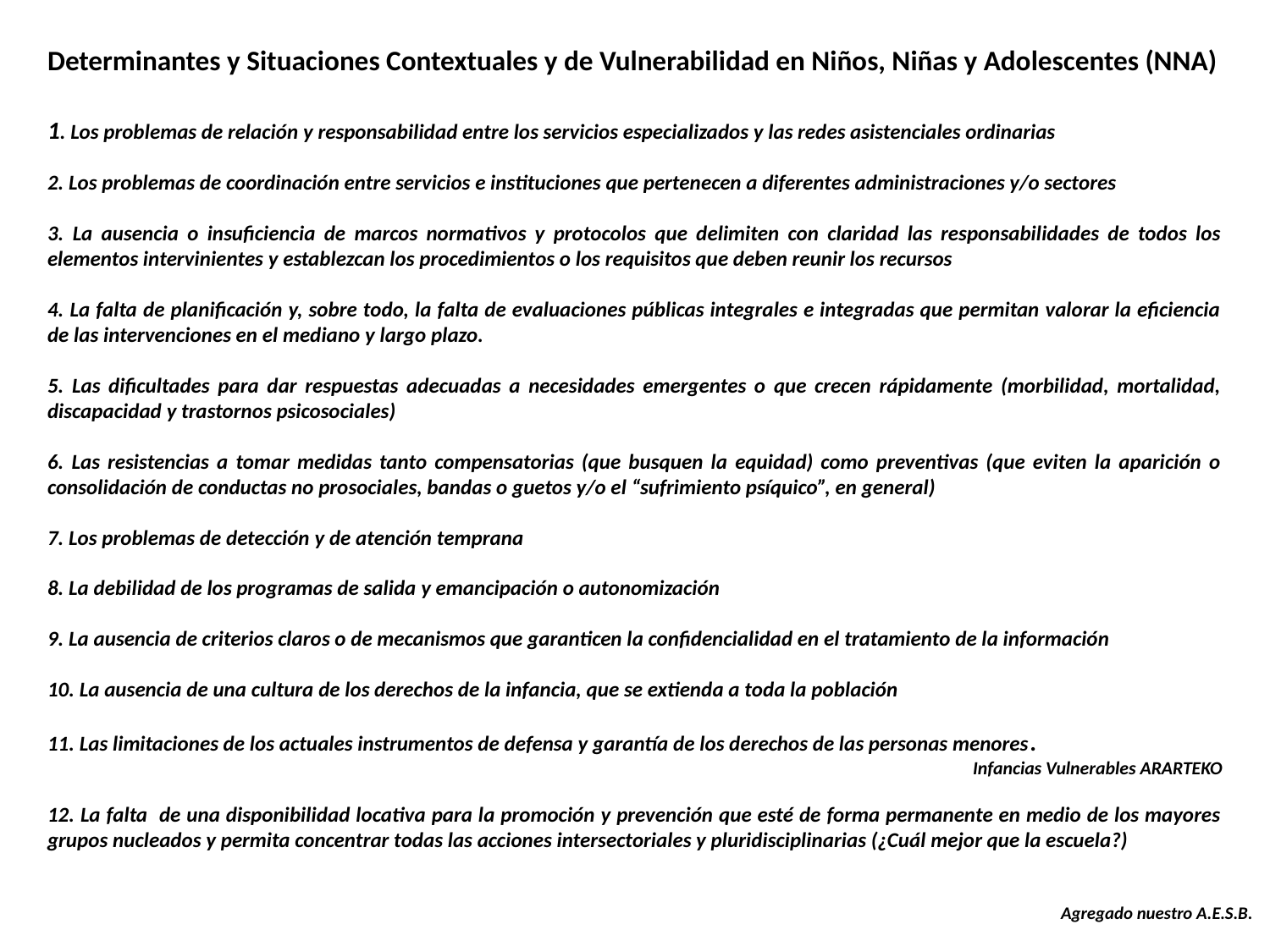

Determinantes y Situaciones Contextuales y de Vulnerabilidad en Niños, Niñas y Adolescentes (NNA)

1. Los problemas de relación y responsabilidad entre los servicios especializados y las redes asistenciales ordinarias

2. Los problemas de coordinación entre servicios e instituciones que pertenecen a diferentes administraciones y/o sectores

3. La ausencia o insuficiencia de marcos normativos y protocolos que delimiten con claridad las responsabilidades de todos los elementos intervinientes y establezcan los procedimientos o los requisitos que deben reunir los recursos

4. La falta de planificación y, sobre todo, la falta de evaluaciones públicas integrales e integradas que permitan valorar la eficiencia de las intervenciones en el mediano y largo plazo.

5. Las dificultades para dar respuestas adecuadas a necesidades emergentes o que crecen rápidamente (morbilidad, mortalidad, discapacidad y trastornos psicosociales)

6. Las resistencias a tomar medidas tanto compensatorias (que busquen la equidad) como preventivas (que eviten la aparición o consolidación de conductas no prosociales, bandas o guetos y/o el “sufrimiento psíquico”, en general)

7. Los problemas de detección y de atención temprana

8. La debilidad de los programas de salida y emancipación o autonomización

9. La ausencia de criterios claros o de mecanismos que garanticen la confidencialidad en el tratamiento de la información

10. La ausencia de una cultura de los derechos de la infancia, que se extienda a toda la población

11. Las limitaciones de los actuales instrumentos de defensa y garantía de los derechos de las personas menores.
Infancias Vulnerables ARARTEKO

12. La falta  de una disponibilidad locativa para la promoción y prevención que esté de forma permanente en medio de los mayores grupos nucleados y permita concentrar todas las acciones intersectoriales y pluridisciplinarias (¿Cuál mejor que la escuela?)

Agregado nuestro A.E.S.B.